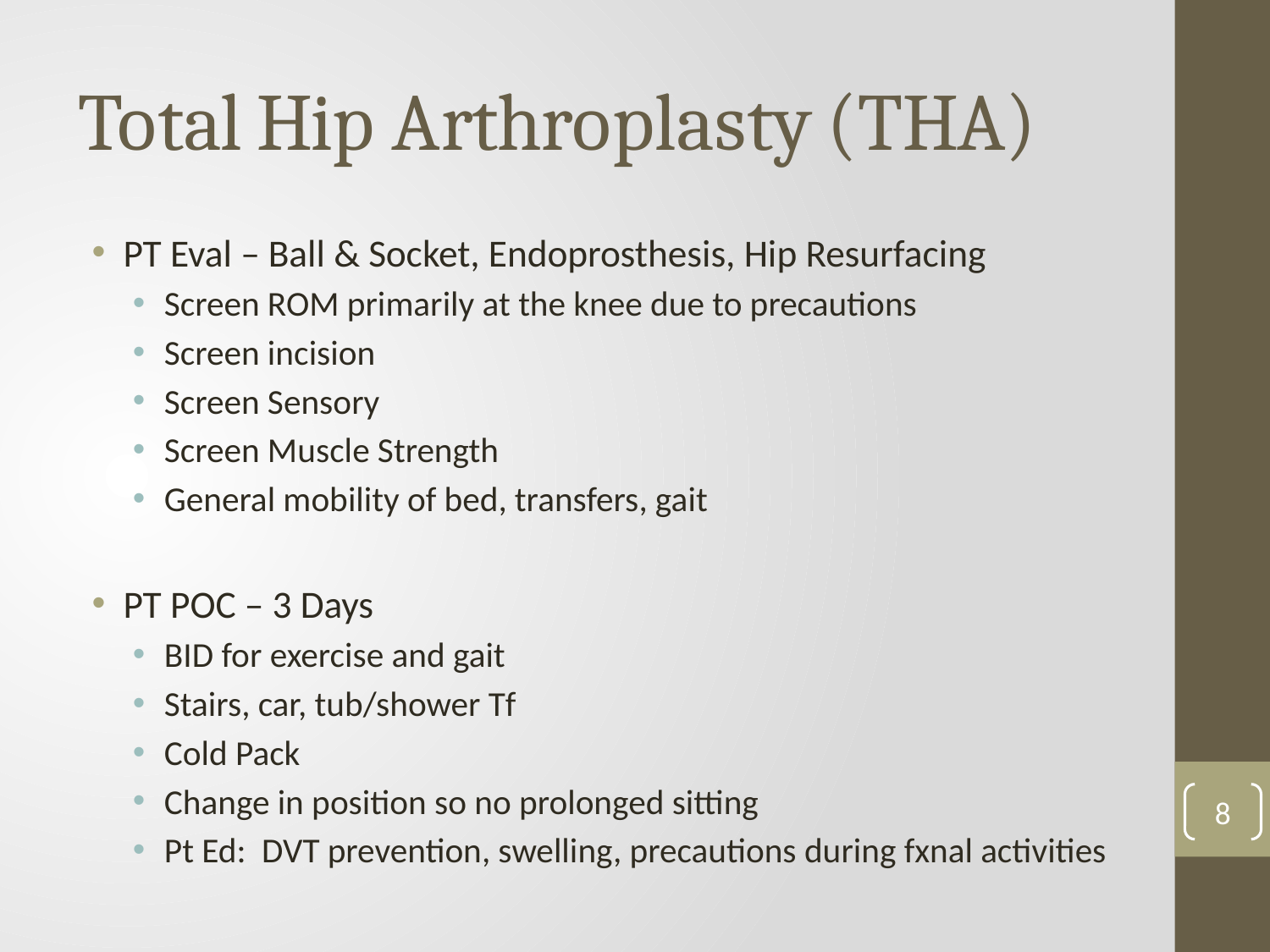

# Total Hip Arthroplasty (THA)
PT Eval – Ball & Socket, Endoprosthesis, Hip Resurfacing
Screen ROM primarily at the knee due to precautions
Screen incision
Screen Sensory
Screen Muscle Strength
General mobility of bed, transfers, gait

PT POC – 3 Days
BID for exercise and gait
Stairs, car, tub/shower Tf
Cold Pack
Change in position so no prolonged sitting
Pt Ed:  DVT prevention, swelling, precautions during fxnal activities
8